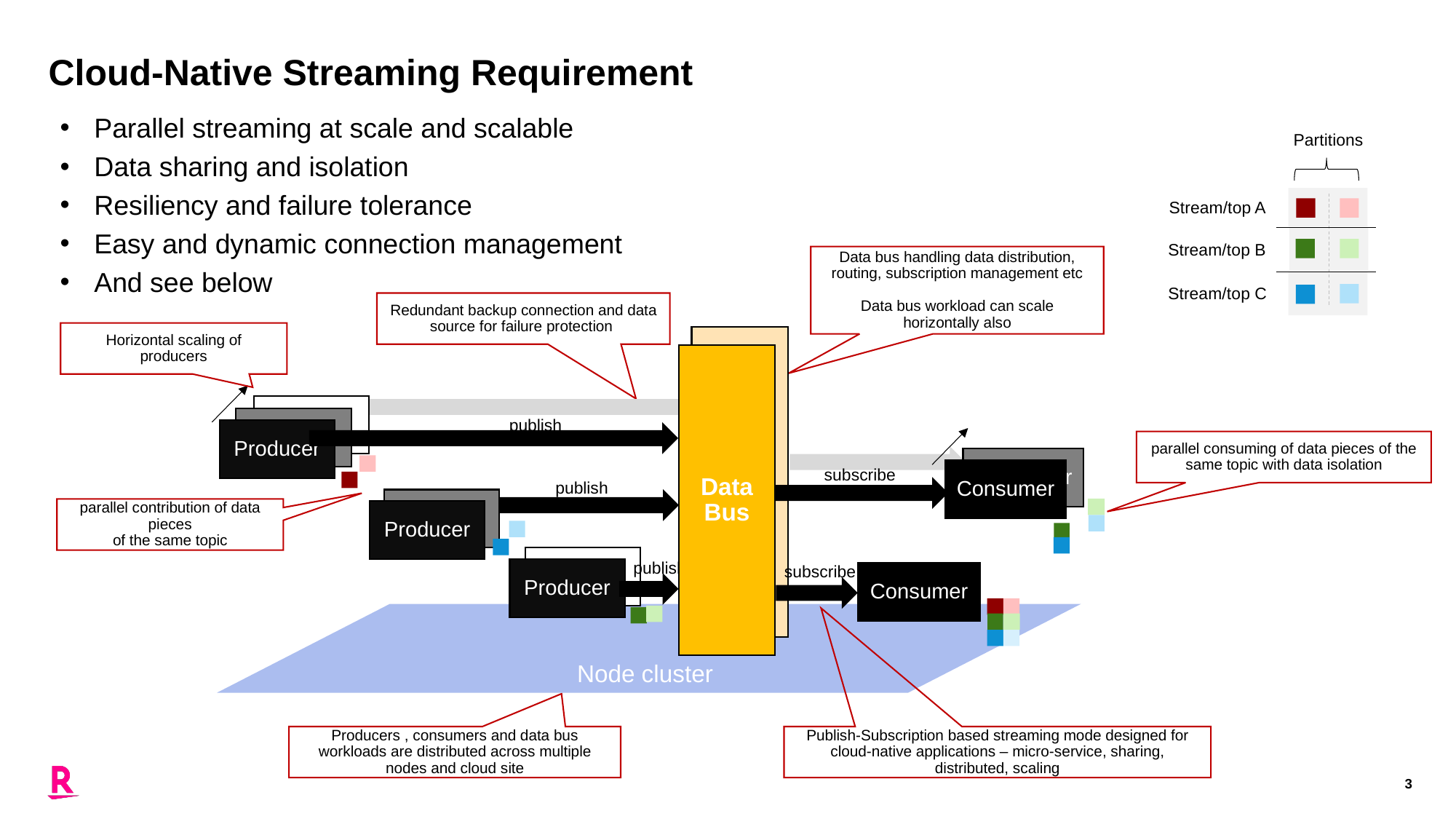

# Cloud-Native Streaming Requirement
Parallel streaming at scale and scalable
Data sharing and isolation
Resiliency and failure tolerance
Easy and dynamic connection management
And see below

Partitions

Stream/top A

Stream/top B

Data bus handling data distribution, routing, subscription management etc

Data bus workload can scale horizontally also

Stream/top C

Redundant backup connection and data source for failure protection
Horizontal scaling of producers
Data Bus
Data Bus

Producer
Producer
publish
Producer

Consumer

Consumer
subscribe

publish

Producer

Producer

Producer
publish
subscribe
Producer
Consumer

Node cluster
parallel consuming of data pieces of the same topic with data isolation
parallel contribution of data pieces
of the same topic
Producers , consumers and data bus workloads are distributed across multiple nodes and cloud site
Publish-Subscription based streaming mode designed for cloud-native applications – micro-service, sharing, distributed, scaling